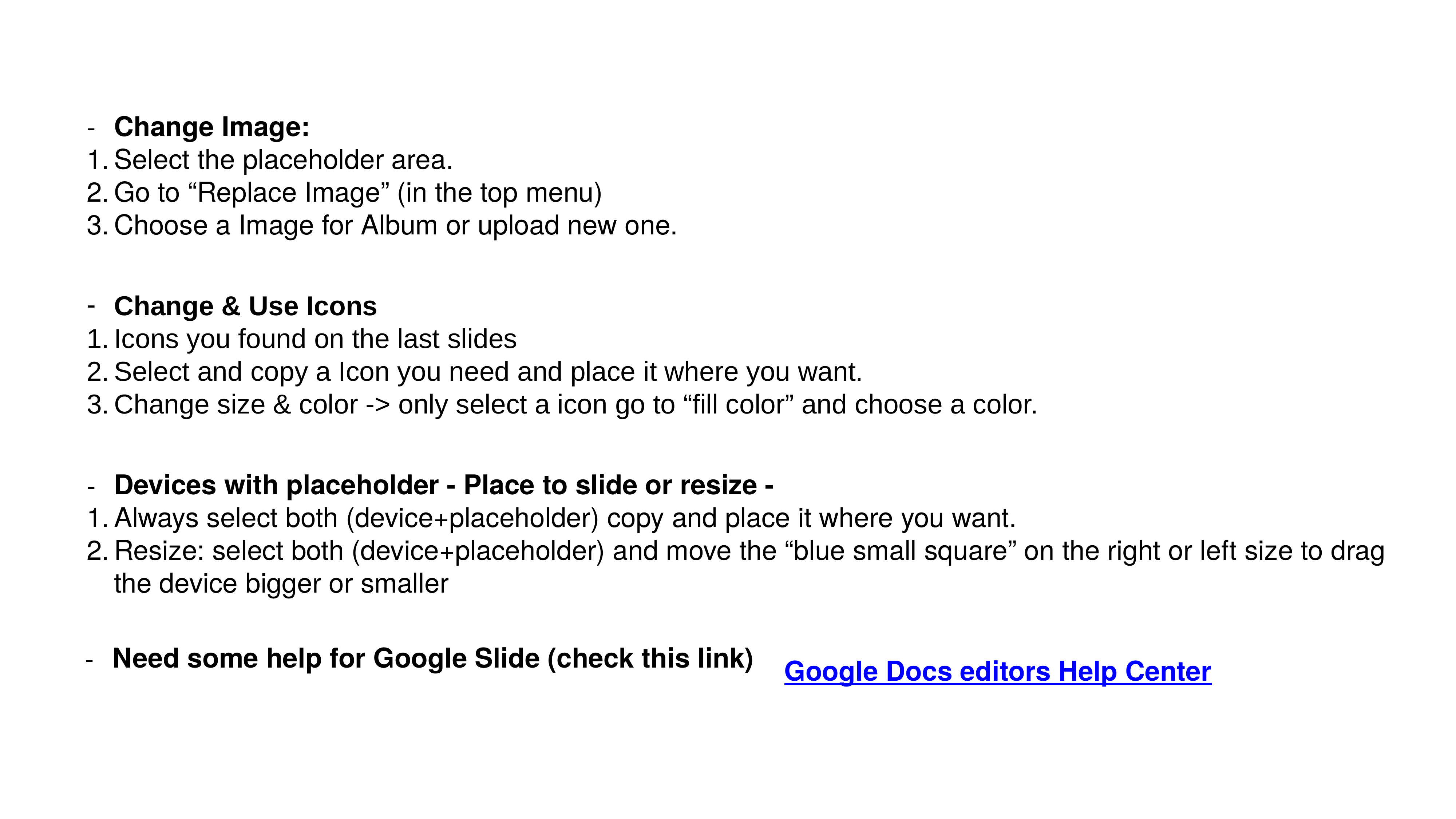

Change Image:
Select the placeholder area.
Go to “Replace Image” (in the top menu)
Choose a Image for Album or upload new one.
Change & Use Icons
Icons you found on the last slides
Select and copy a Icon you need and place it where you want.
Change size & color -> only select a icon go to “fill color” and choose a color.
Devices with placeholder - Place to slide or resize -
Always select both (device+placeholder) copy and place it where you want.
Resize: select both (device+placeholder) and move the “blue small square” on the right or left size to drag the device bigger or smaller
Need some help for Google Slide (check this link)
Google Docs editors Help Center